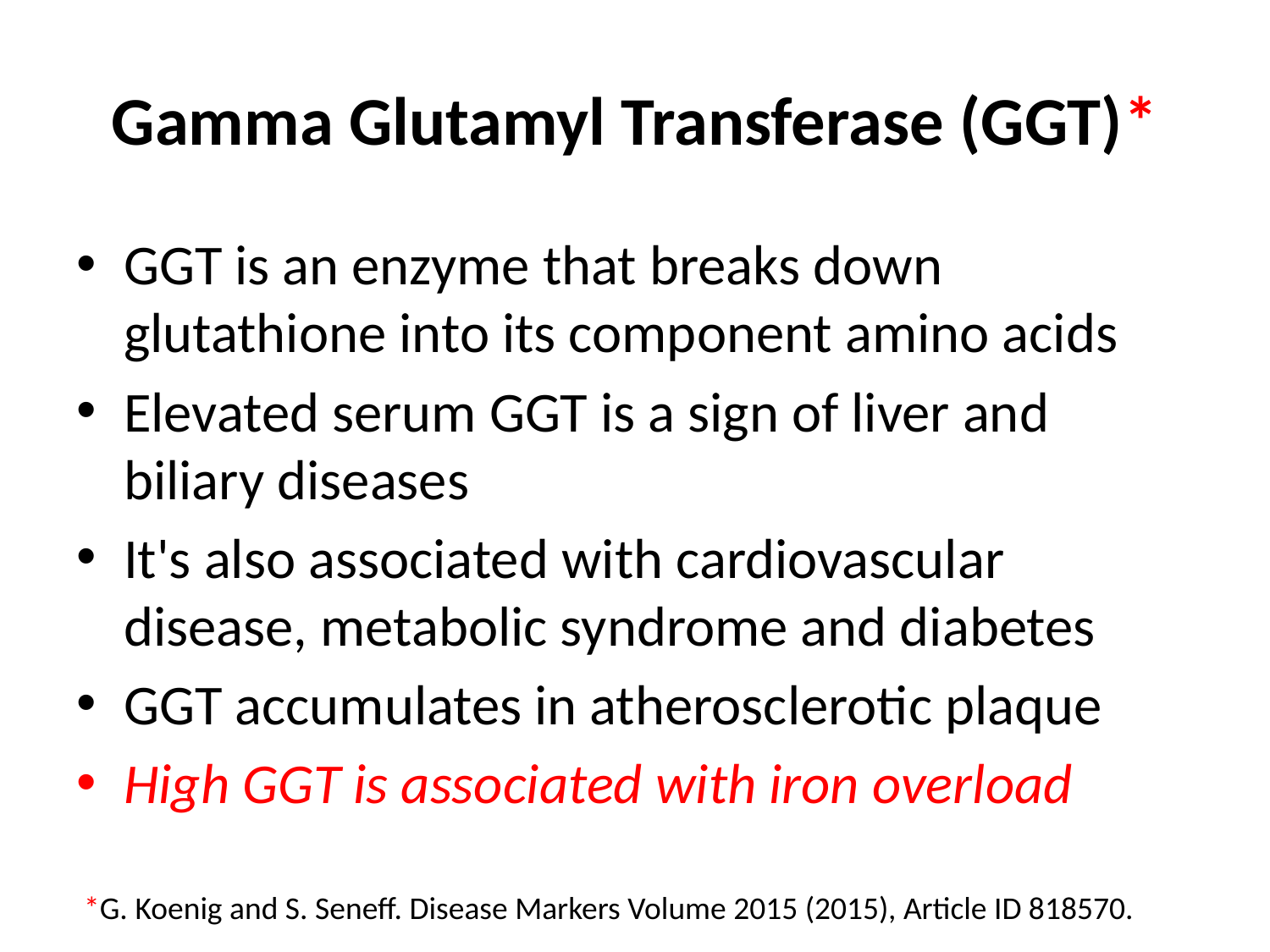

# Gamma Glutamyl Transferase (GGT)*
GGT is an enzyme that breaks down glutathione into its component amino acids
Elevated serum GGT is a sign of liver and biliary diseases
It's also associated with cardiovascular disease, metabolic syndrome and diabetes
GGT accumulates in atherosclerotic plaque
High GGT is associated with iron overload

*G. Koenig and S. Seneff. Disease Markers Volume 2015 (2015), Article ID 818570.